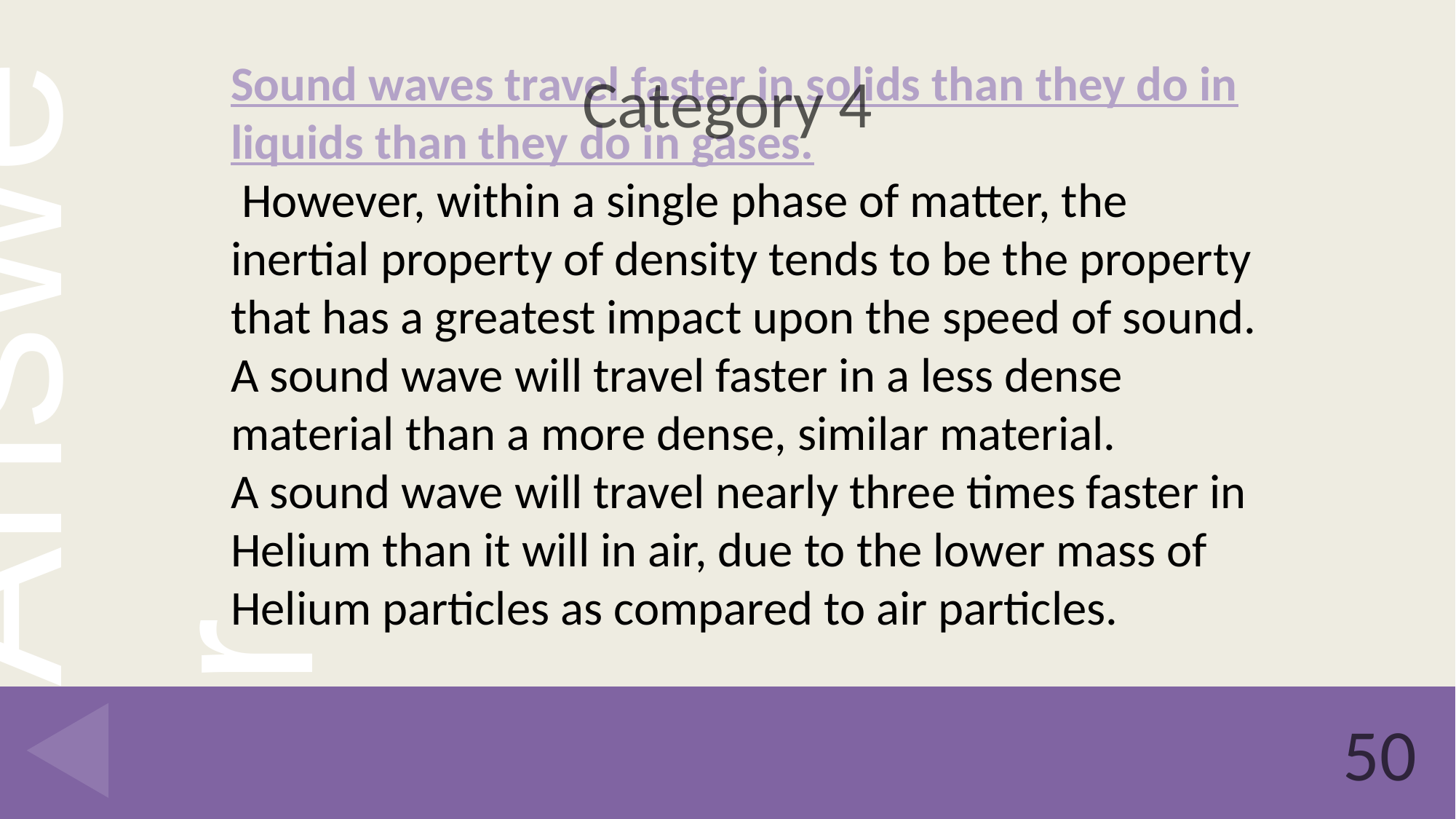

# Category 4
Sound waves travel faster in solids than they do in liquids than they do in gases.
 However, within a single phase of matter, the inertial property of density tends to be the property that has a greatest impact upon the speed of sound. A sound wave will travel faster in a less dense material than a more dense, similar material.
A sound wave will travel nearly three times faster in Helium than it will in air, due to the lower mass of Helium particles as compared to air particles.
50